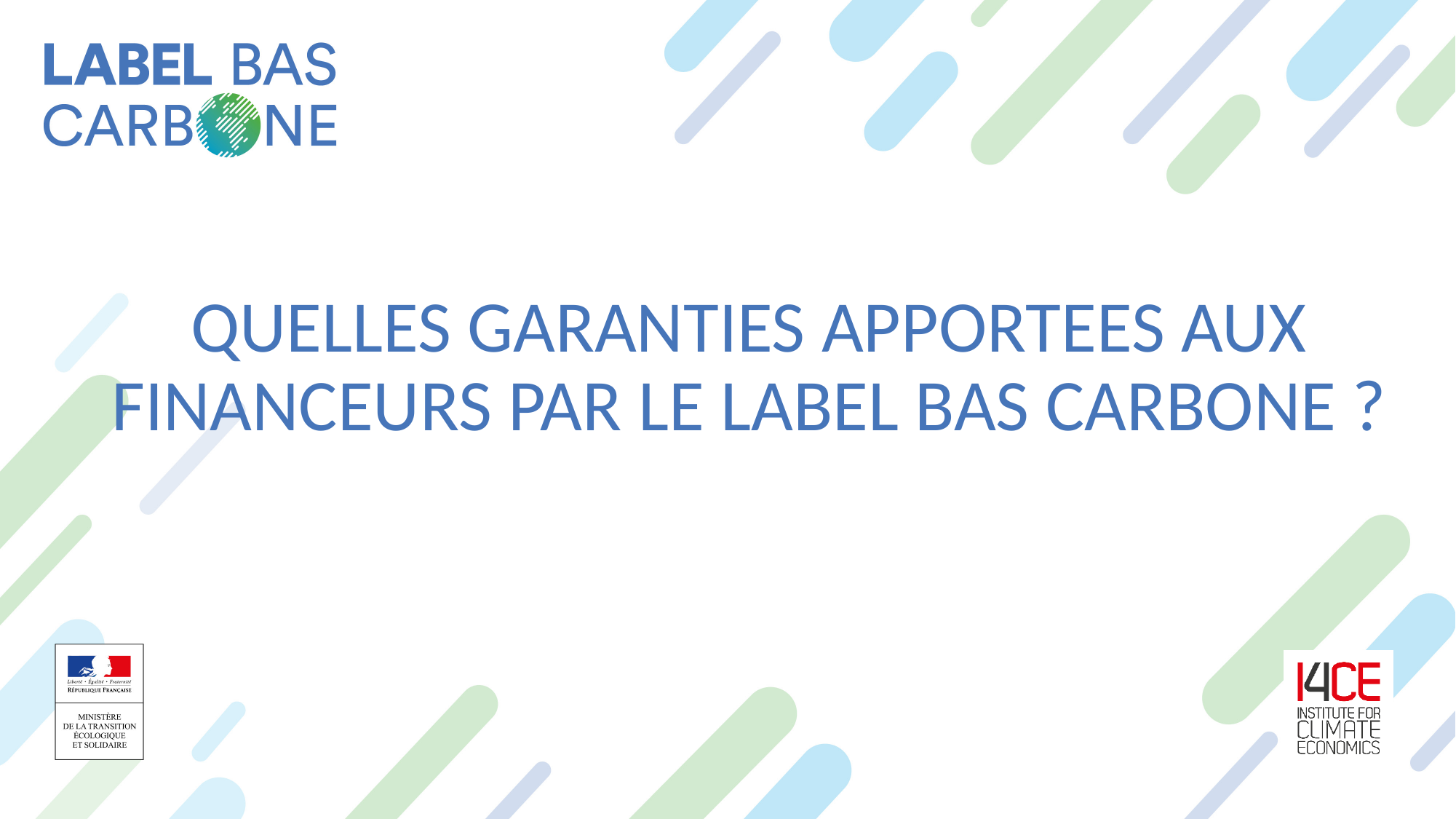

QUELLES GARANTIES APPORTEES AUX FINANCEURS PAR LE LABEL BAS CARBONE ?